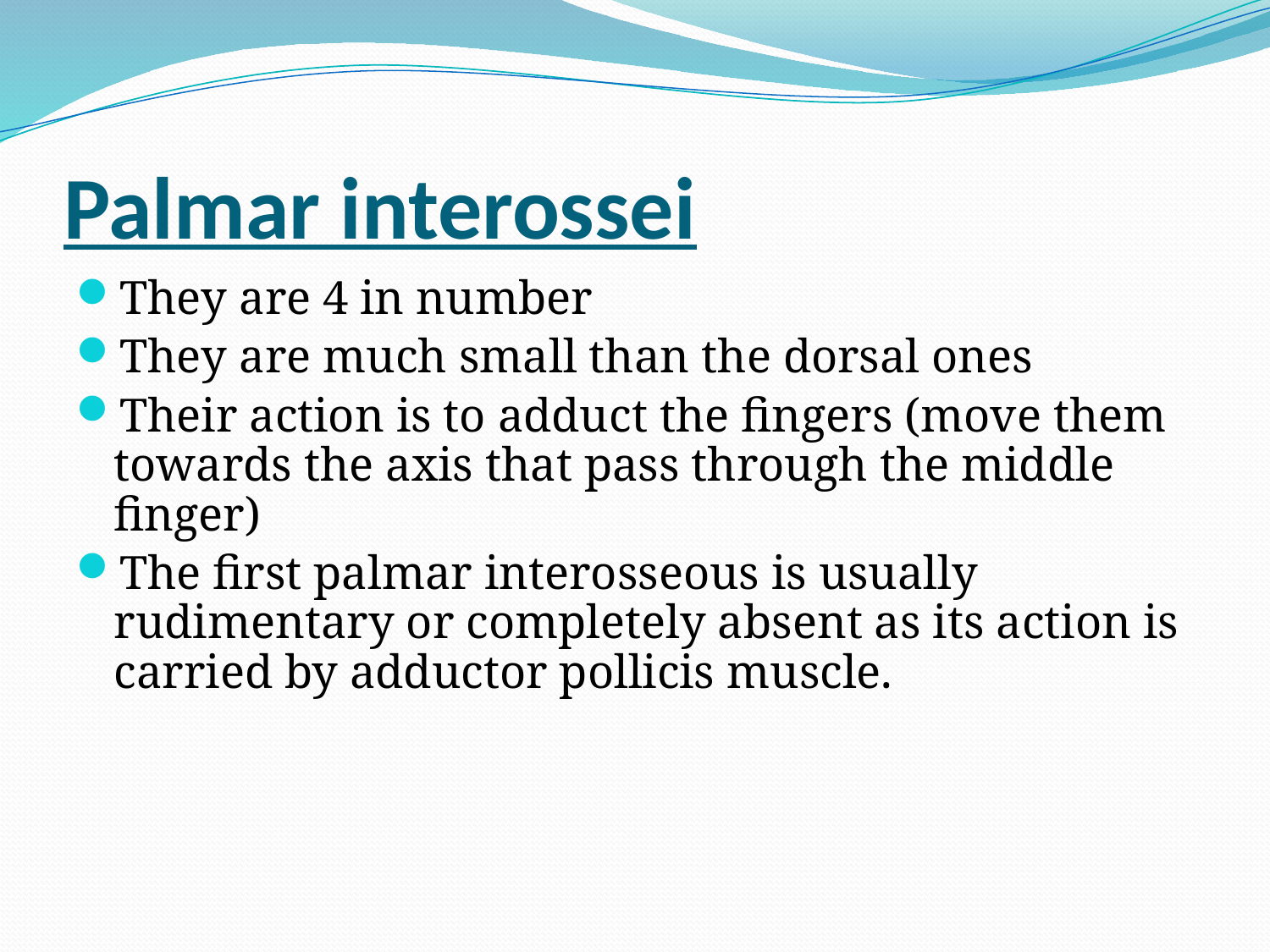

# Palmar interossei
They are 4 in number
They are much small than the dorsal ones
Their action is to adduct the fingers (move them towards the axis that pass through the middle finger)
The first palmar interosseous is usually rudimentary or completely absent as its action is carried by adductor pollicis muscle.